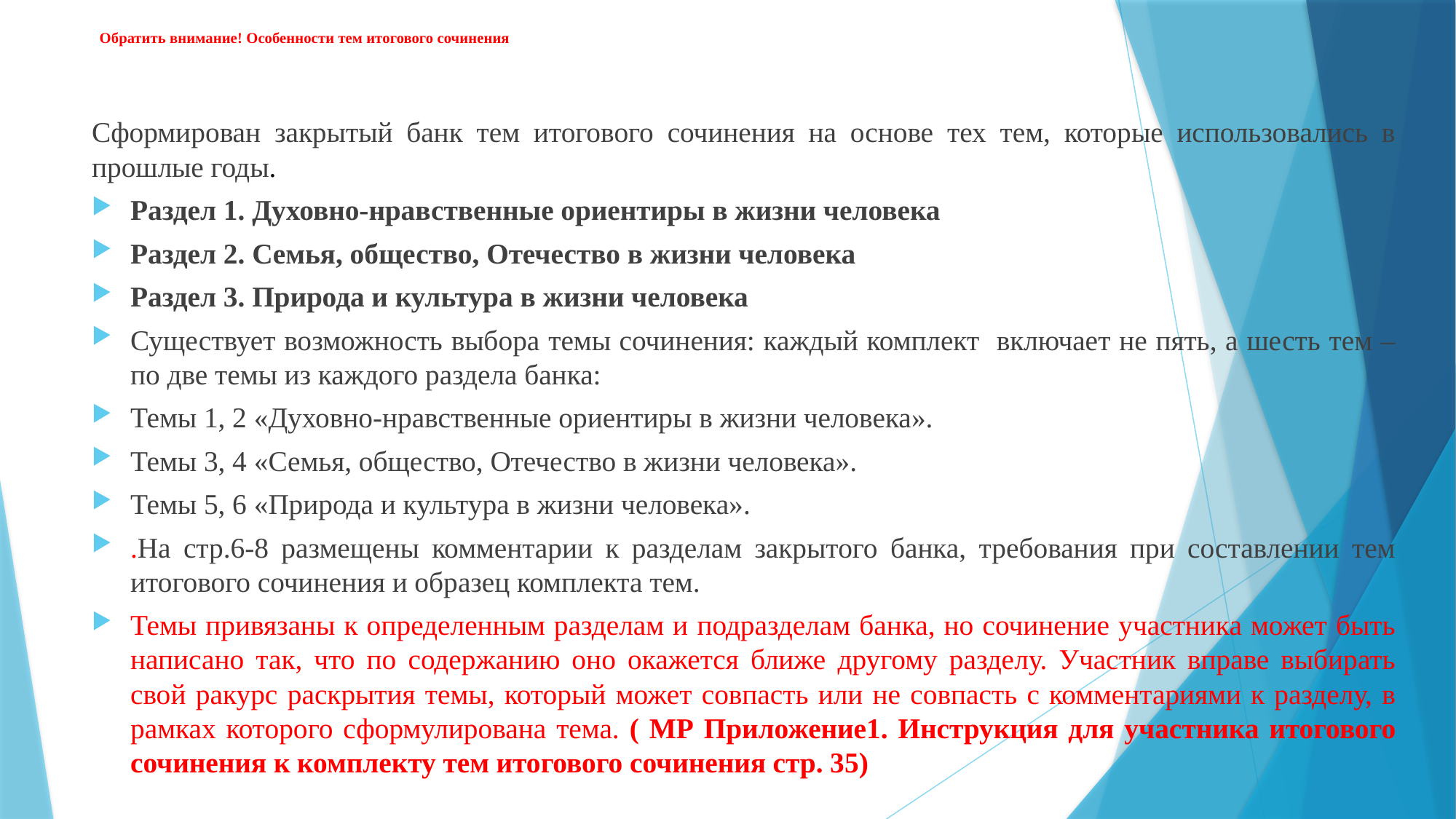

# Обратить внимание! Особенности тем итогового сочинения
Сформирован закрытый банк тем итогового сочинения на основе тех тем, которые использовались в прошлые годы.
Раздел 1. Духовно-нравственные ориентиры в жизни человека
Раздел 2. Семья, общество, Отечество в жизни человека
Раздел 3. Природа и культура в жизни человека
Существует возможность выбора темы сочинения: каждый комплект  включает не пять, а шесть тем – по две темы из каждого раздела банка:
Темы 1, 2 «Духовно-нравственные ориентиры в жизни человека».
Темы 3, 4 «Семья, общество, Отечество в жизни человека».
Темы 5, 6 «Природа и культура в жизни человека».
.На стр.6-8 размещены комментарии к разделам закрытого банка, требования при составлении тем итогового сочинения и образец комплекта тем.
Темы привязаны к определенным разделам и подразделам банка, но сочинение участника может быть написано так, что по содержанию оно окажется ближе другому разделу. Участник вправе выбирать свой ракурс раскрытия темы, который может совпасть или не совпасть с комментариями к разделу, в рамках которого сформулирована тема. ( МР Приложение1. Инструкция для участника итогового сочинения к комплекту тем итогового сочинения стр. 35)